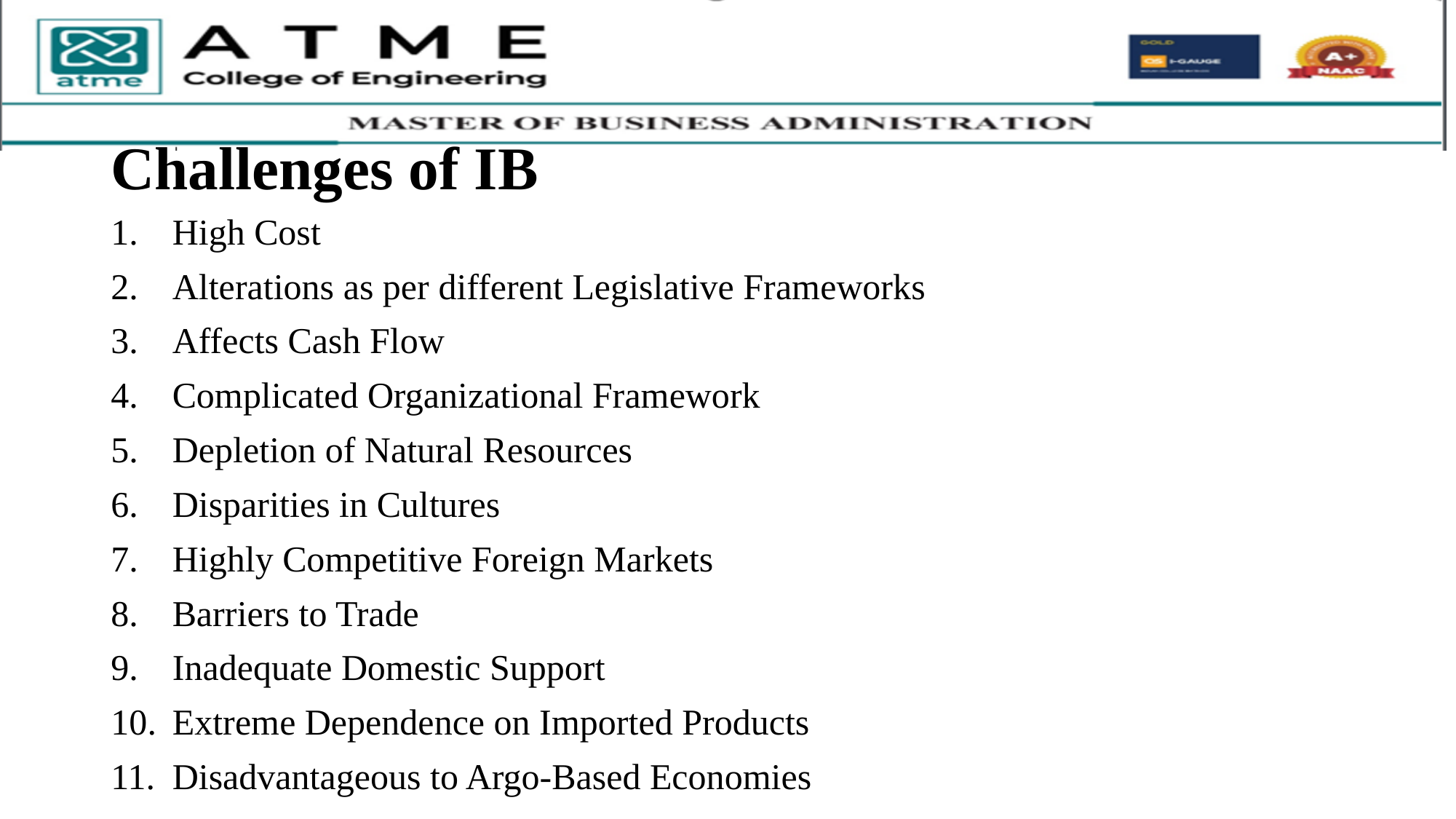

# Challenges of IB
High Cost
Alterations as per different Legislative Frameworks
Affects Cash Flow
Complicated Organizational Framework
Depletion of Natural Resources
Disparities in Cultures
Highly Competitive Foreign Markets
Barriers to Trade
Inadequate Domestic Support
Extreme Dependence on Imported Products
Disadvantageous to Argo-Based Economies